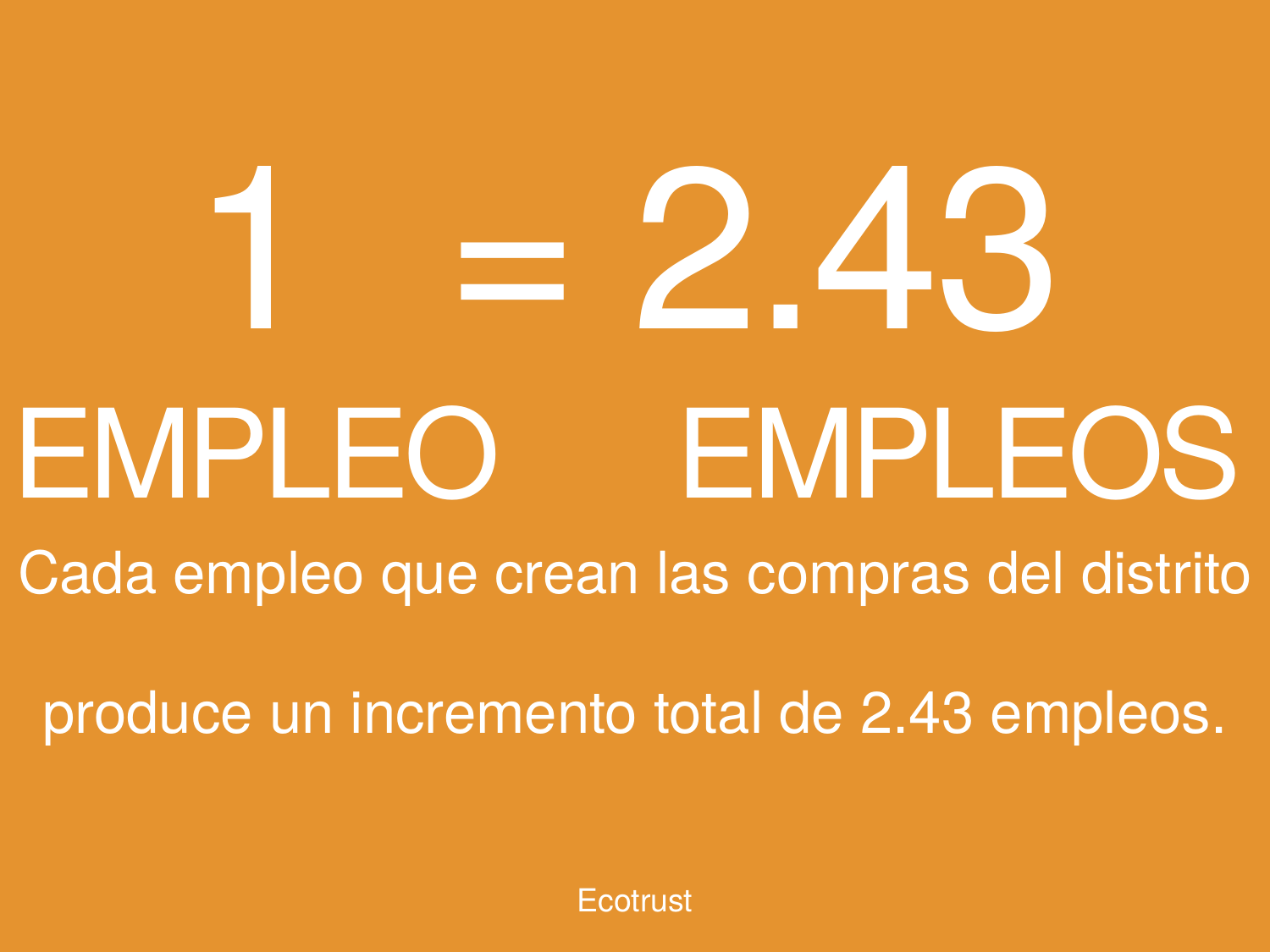

1	= 2.43
EMPLEO		 EMPLEOS
# Cada empleo que crean las compras del distrito produce un incremento total de 2.43 empleos.
Ecotrust